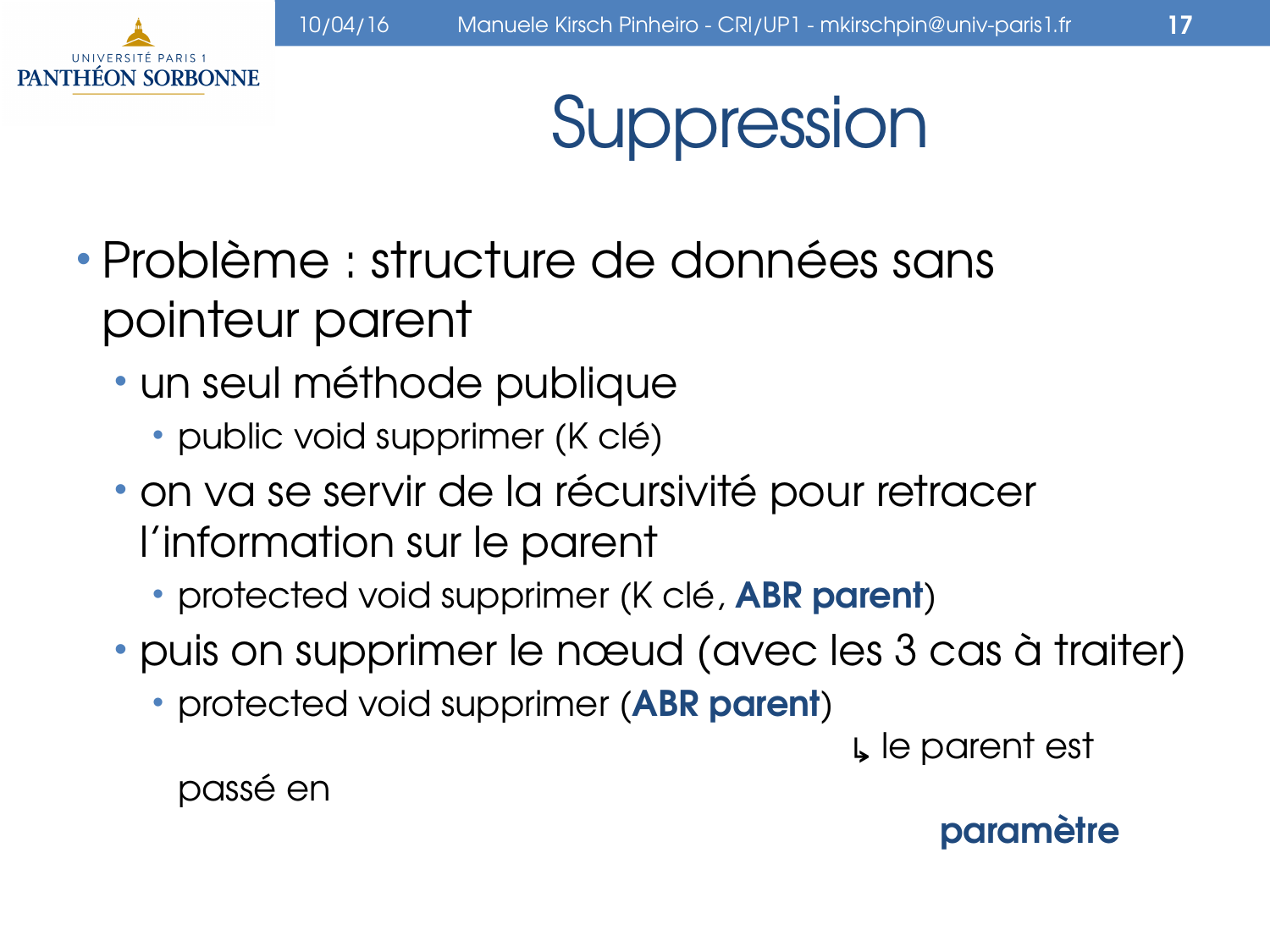

10/04/16
Manuele Kirsch Pinheiro - CRI/UP1 - mkirschpin@univ-paris1.fr
17
# Suppression
Problème : structure de données sans pointeur parent
un seul méthode publique
public void supprimer (K clé)
on va se servir de la récursivité pour retracer l’information sur le parent
protected void supprimer (K clé, ABR parent)
puis on supprimer le nœud (avec les 3 cas à traiter)
protected void supprimer (ABR parent)
			 		    ↳ le parent est passé en
					   	paramètre